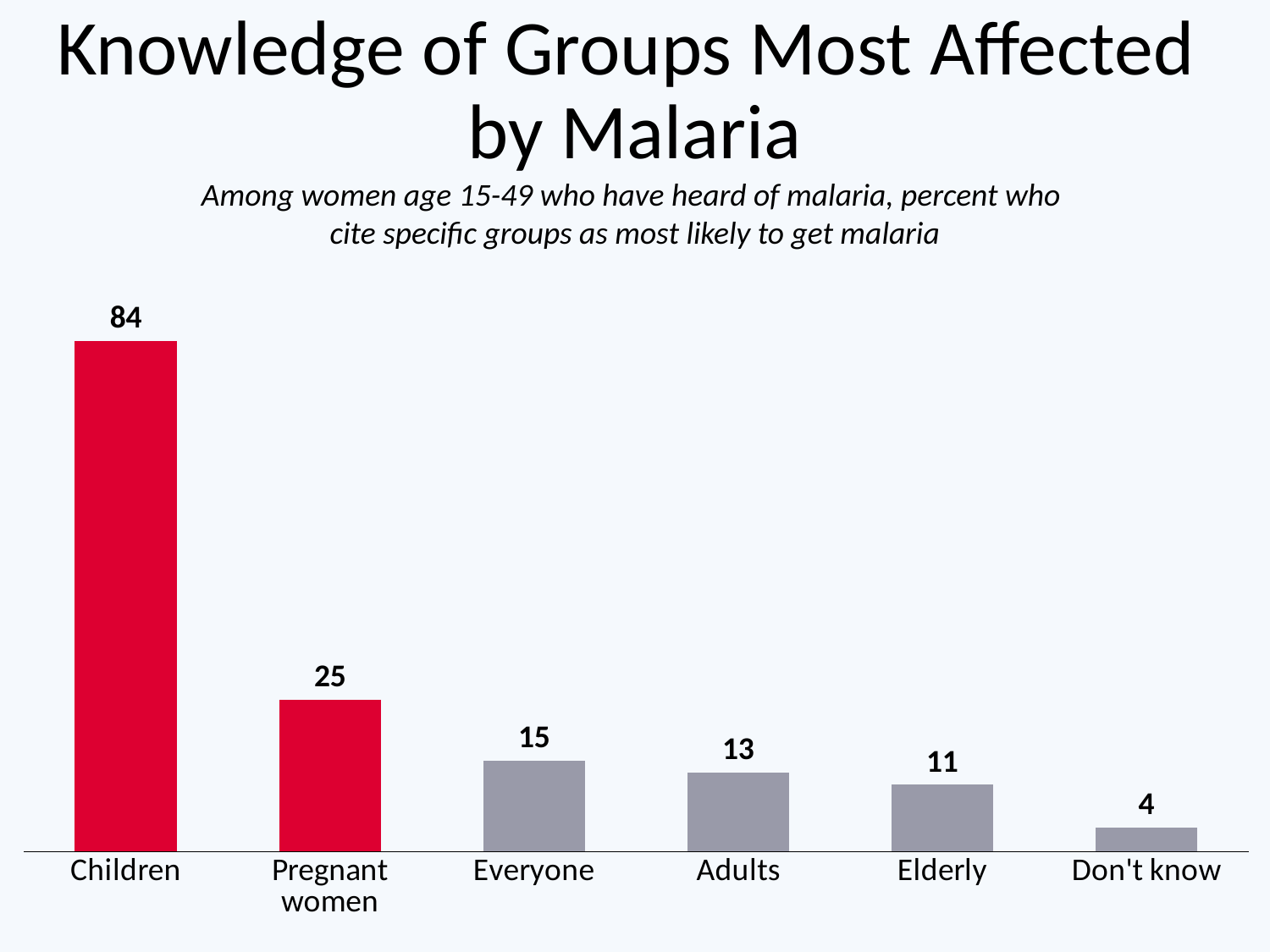

# Knowledge of Groups Most Affected by Malaria
Among women age 15-49 who have heard of malaria, percent who
cite specific groups as most likely to get malaria

### Chart

| Category | Series 1 |
|---|---|
| Children | 84.0 |
| Pregnant women | 25.0 |
| Everyone | 15.0 |
| Adults | 13.0 |
| Elderly | 11.0 |
| Don't know | 4.0 |